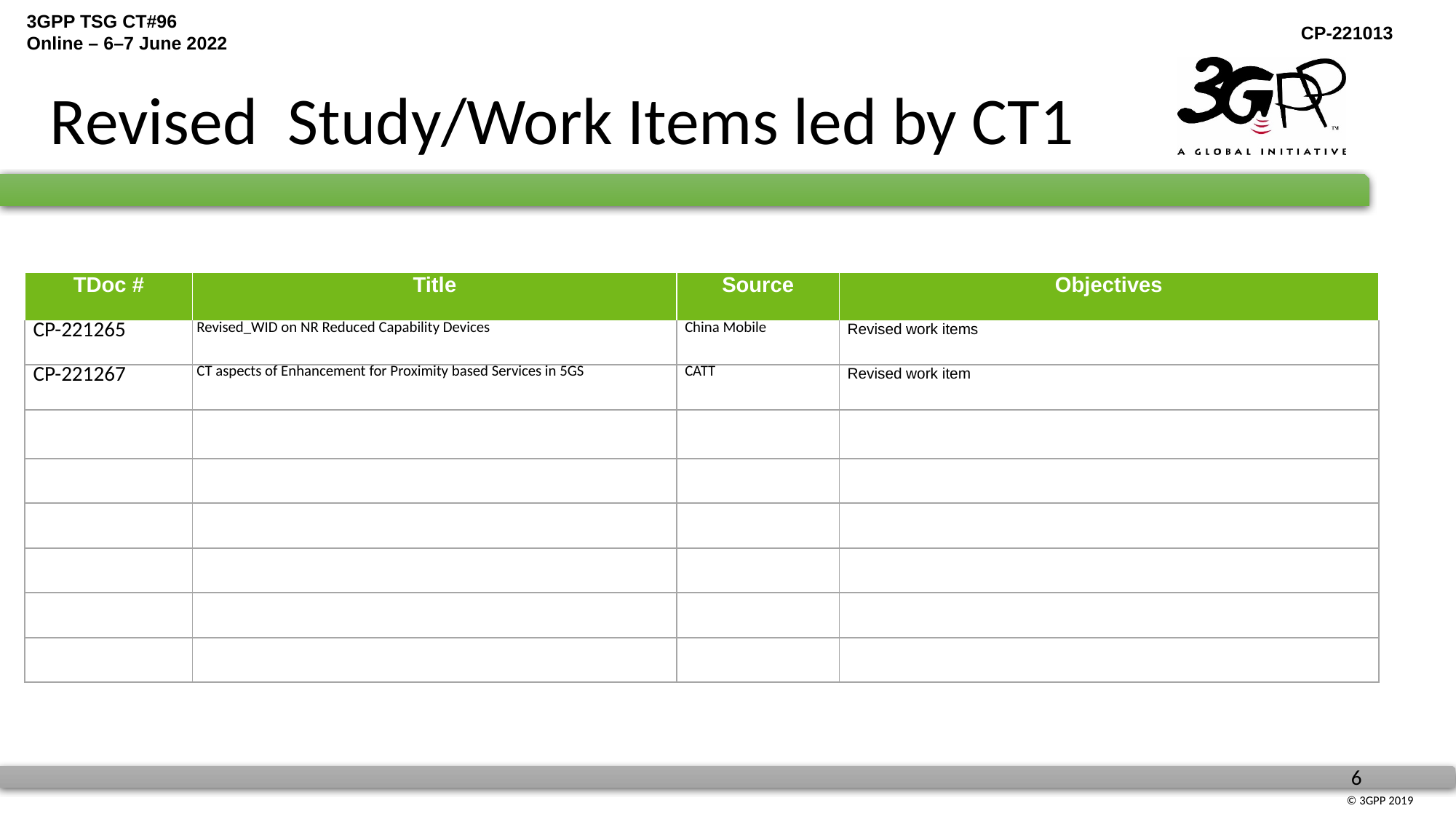

# Revised  Study/Work Items led by CT1
| TDoc # | Title | Source | Objectives |
| --- | --- | --- | --- |
| CP-221265 | Revised\_WID on NR Reduced Capability Devices | China Mobile | Revised work items |
| CP-221267 | CT aspects of Enhancement for Proximity based Services in 5GS | CATT | Revised work item |
|  |  |  |  |
|  |  |  |  |
|  |  |  |  |
|  |  |  |  |
|  |  |  |  |
|  |  |  |  |